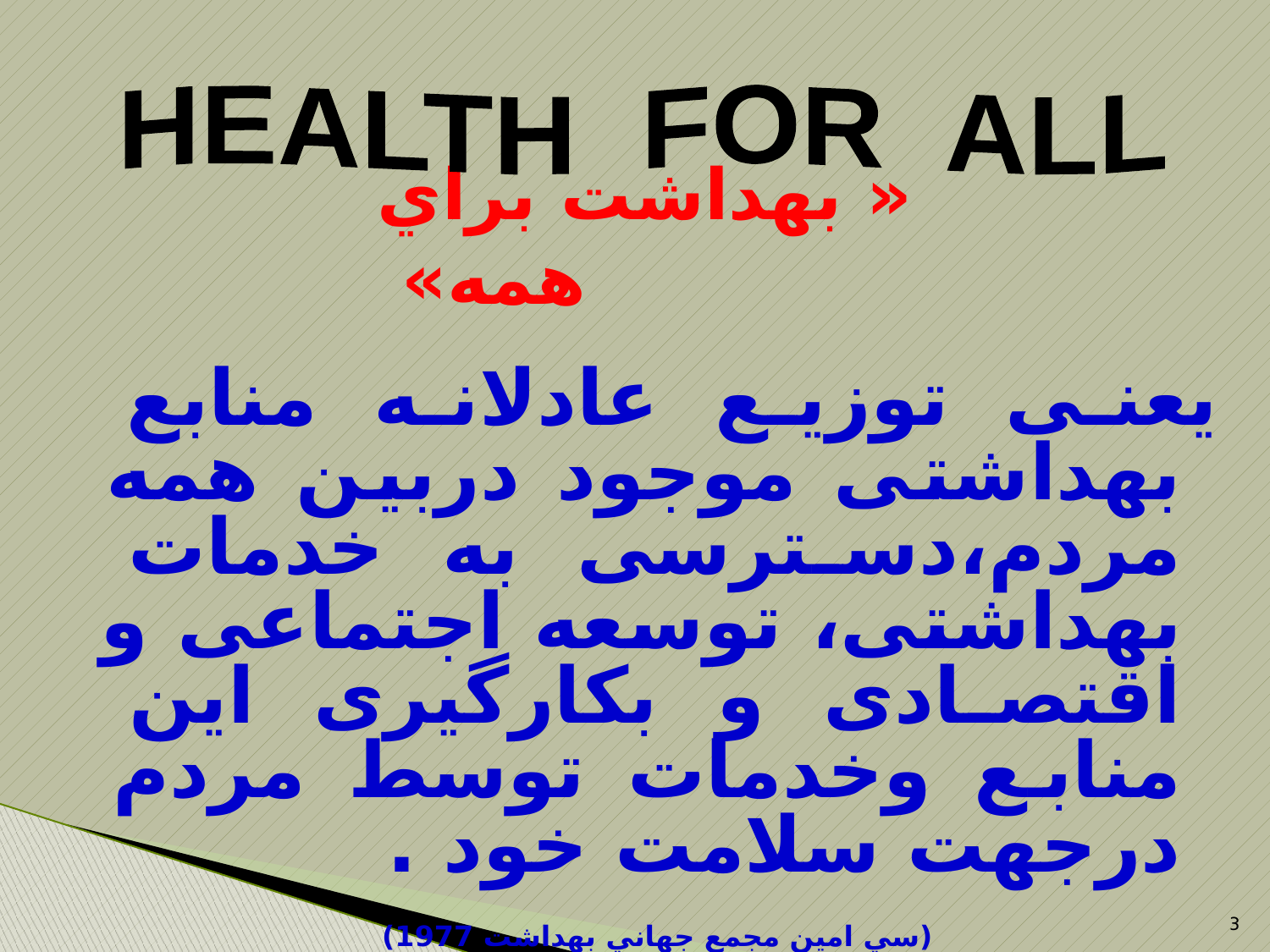

HEALTH  FOR  ALL
# « بهداشت براي همه»
یعنی توزیع عادلانه منابع بهداشتی موجود دربین همه مردم،دسترسی به خدمات بهداشتی، توسعه اجتماعی و اقتصادی و بکارگیری این منابع وخدمات توسط مردم درجهت سلامت خود .

(سي امين مجمع جهاني بهداشت 1977)
3